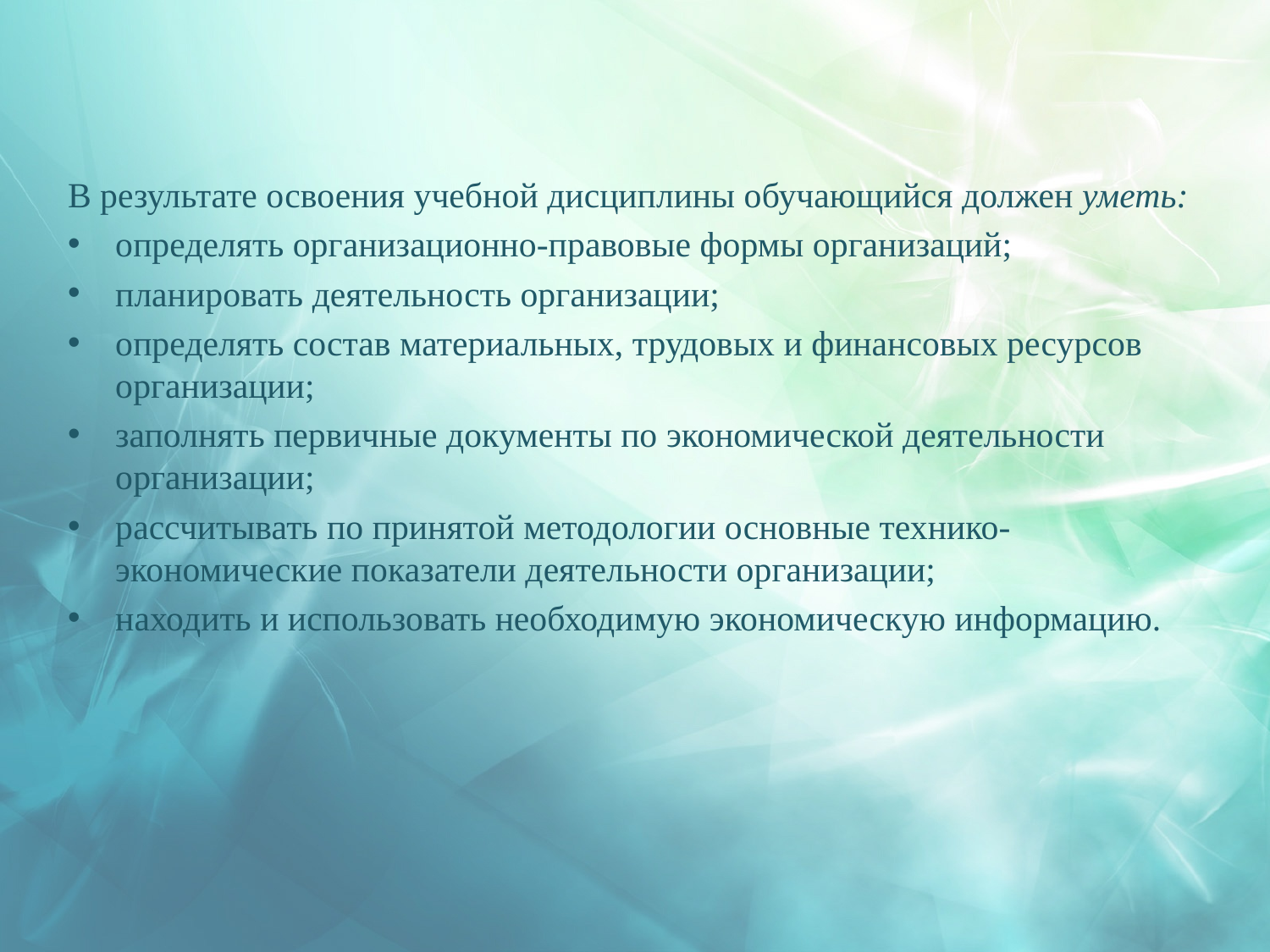

В результате освоения учебной дисциплины обучающийся должен уметь:
определять организационно-правовые формы организаций;
планировать деятельность организации;
определять состав материальных, трудовых и финансовых ресурсов организации;
заполнять первичные документы по экономической деятельности организации;
рассчитывать по принятой методологии основные технико-экономические показатели деятельности организации;
находить и использовать необходимую экономическую информацию.